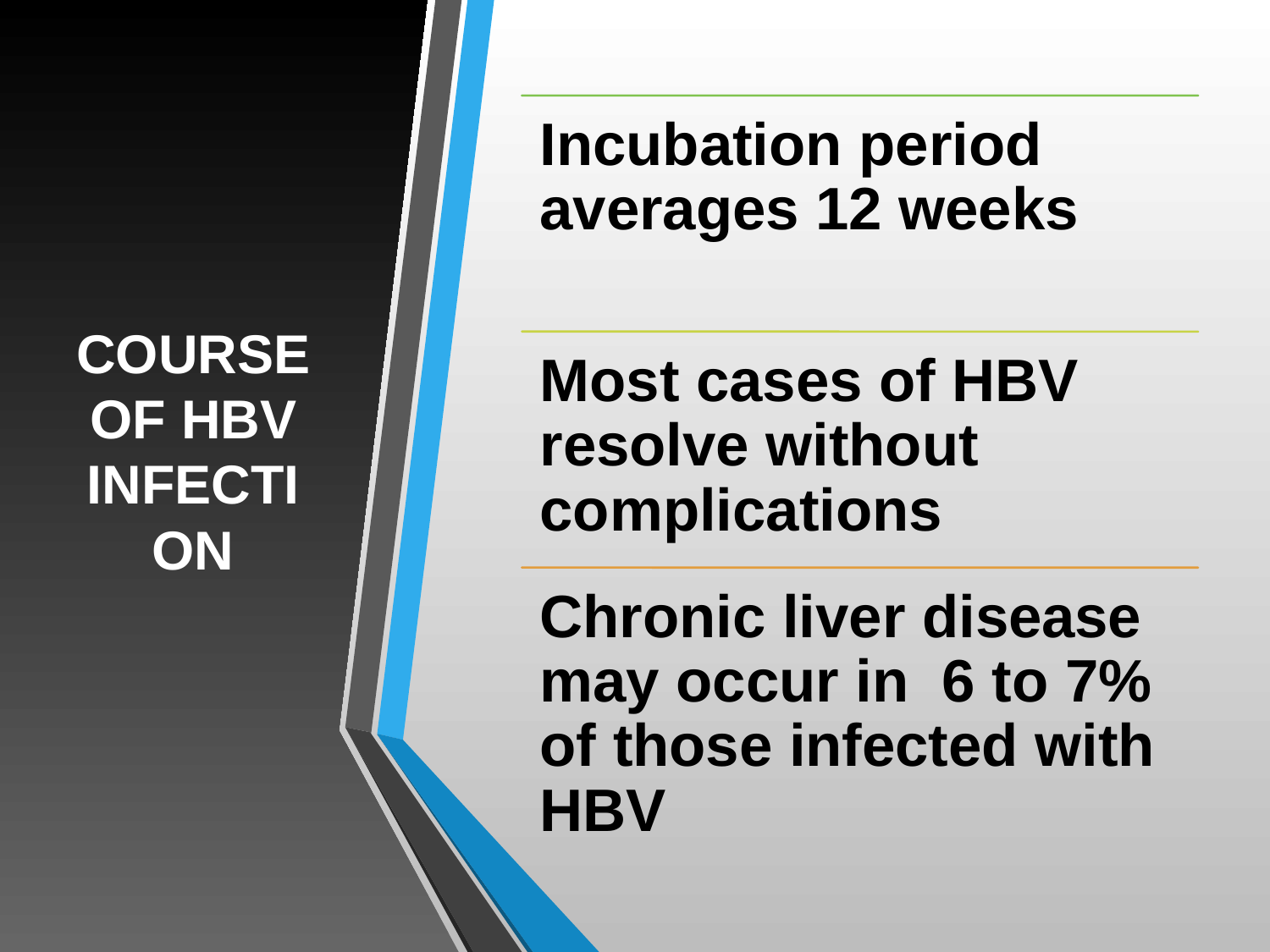

# COURSE OF HBV INFECTION
Incubation period averages 12 weeks
Most cases of HBV resolve without complications
Chronic liver disease may occur in  6 to 7% of those infected with HBV